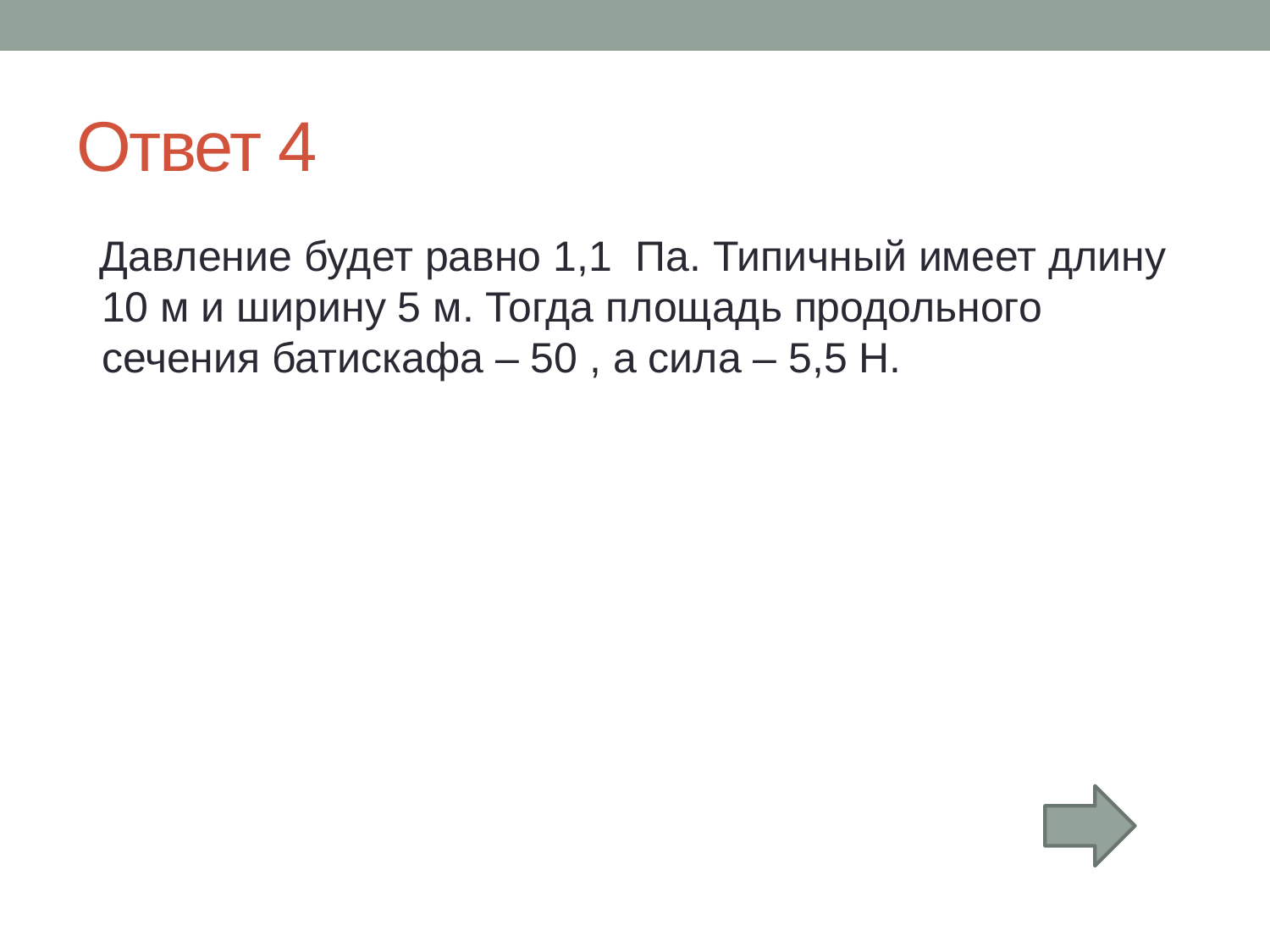

# Ответ 4
  Давление будет равно 1,1  Па. Типичный имеет длину 10 м и ширину 5 м. Тогда площадь продольного сечения батискафа – 50 , а сила – 5,5 Н.